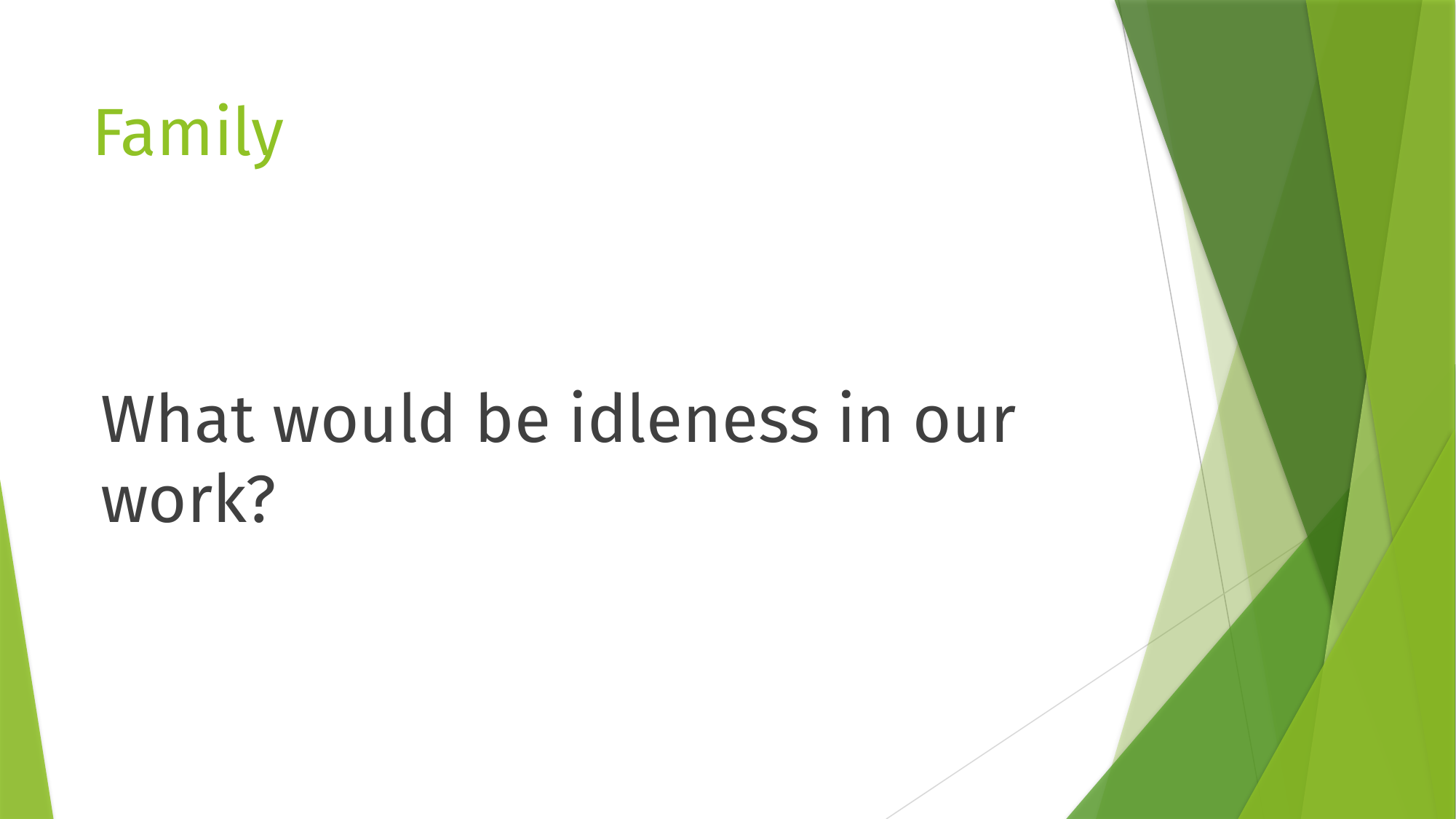

# Family
What would be idleness in our work?